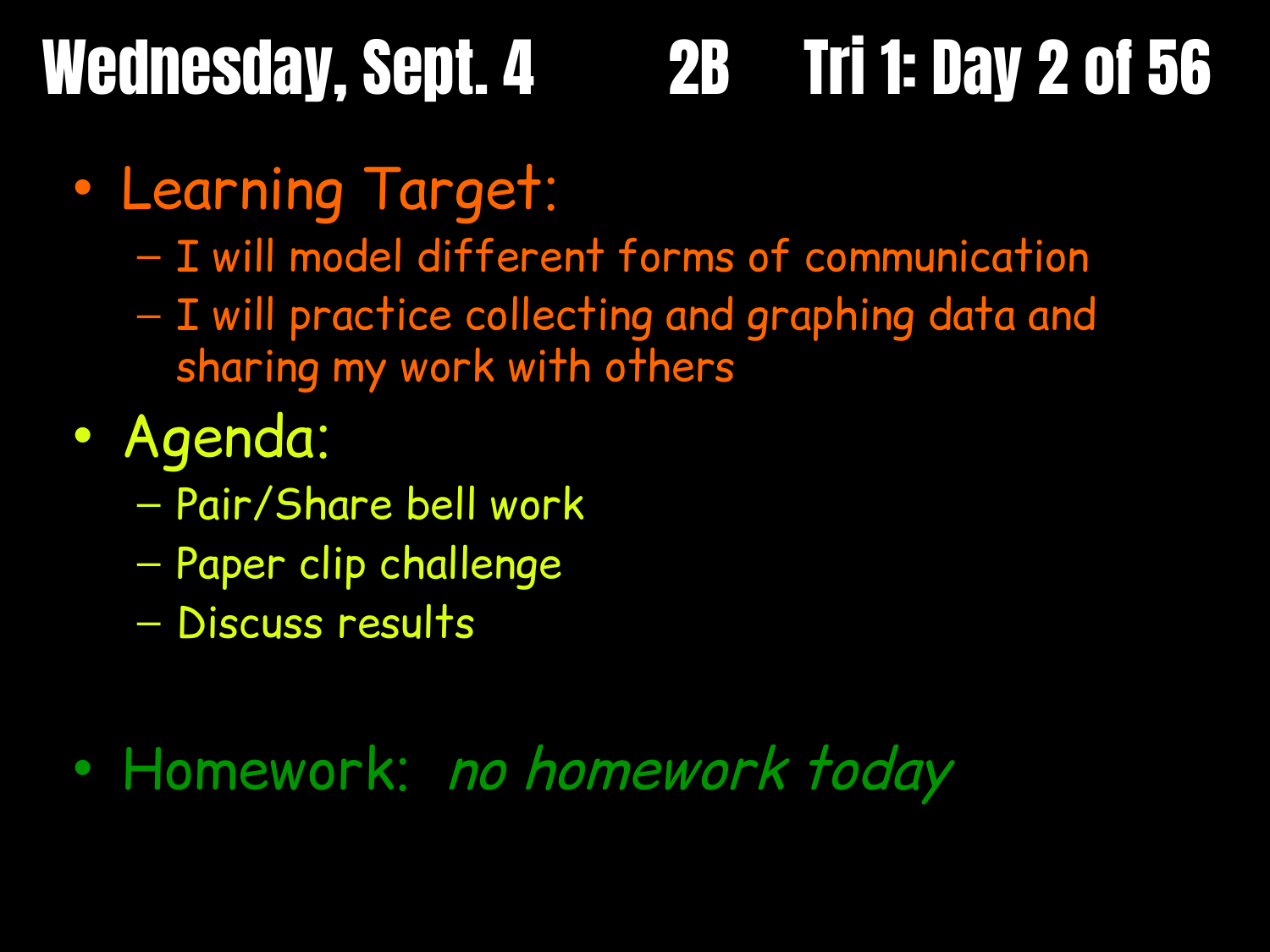

# Wednesday, Sept. 4         2B    	Tri 1: Day 2 of 56
Learning Target:
I will model different forms of communication
I will practice collecting and graphing data and sharing my work with others
Agenda:
Pair/Share bell work
Paper clip challenge
Discuss results

Homework:  no homework today